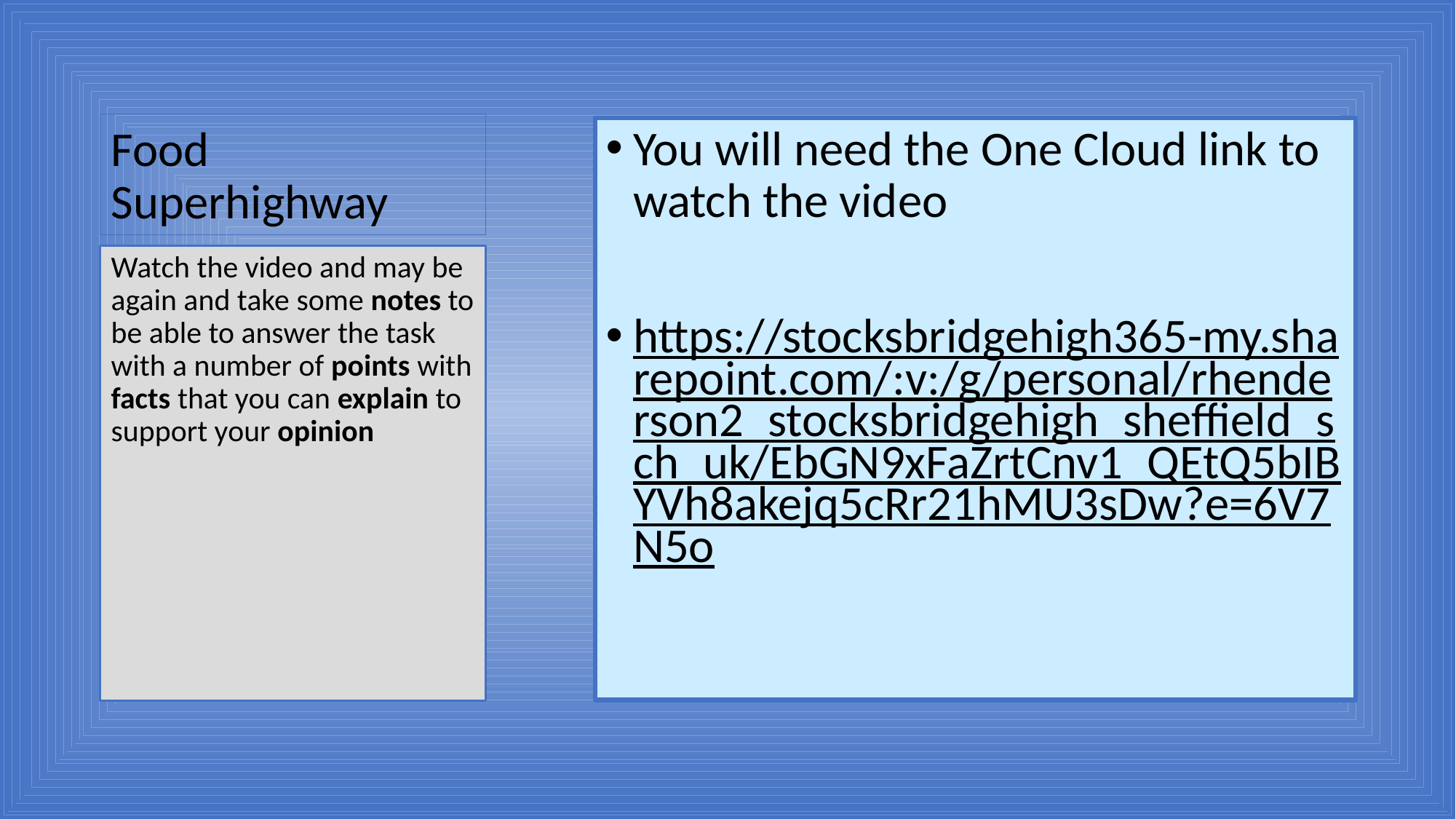

# Food Superhighway
You will need the One Cloud link to watch the video

https://stocksbridgehigh365-my.sharepoint.com/:v:/g/personal/rhenderson2_stocksbridgehigh_sheffield_sch_uk/EbGN9xFaZrtCnv1_QEtQ5bIBYVh8akejq5cRr21hMU3sDw?e=6V7N5o
Watch the video and may be again and take some notes to be able to answer the task with a number of points with facts that you can explain to support your opinion